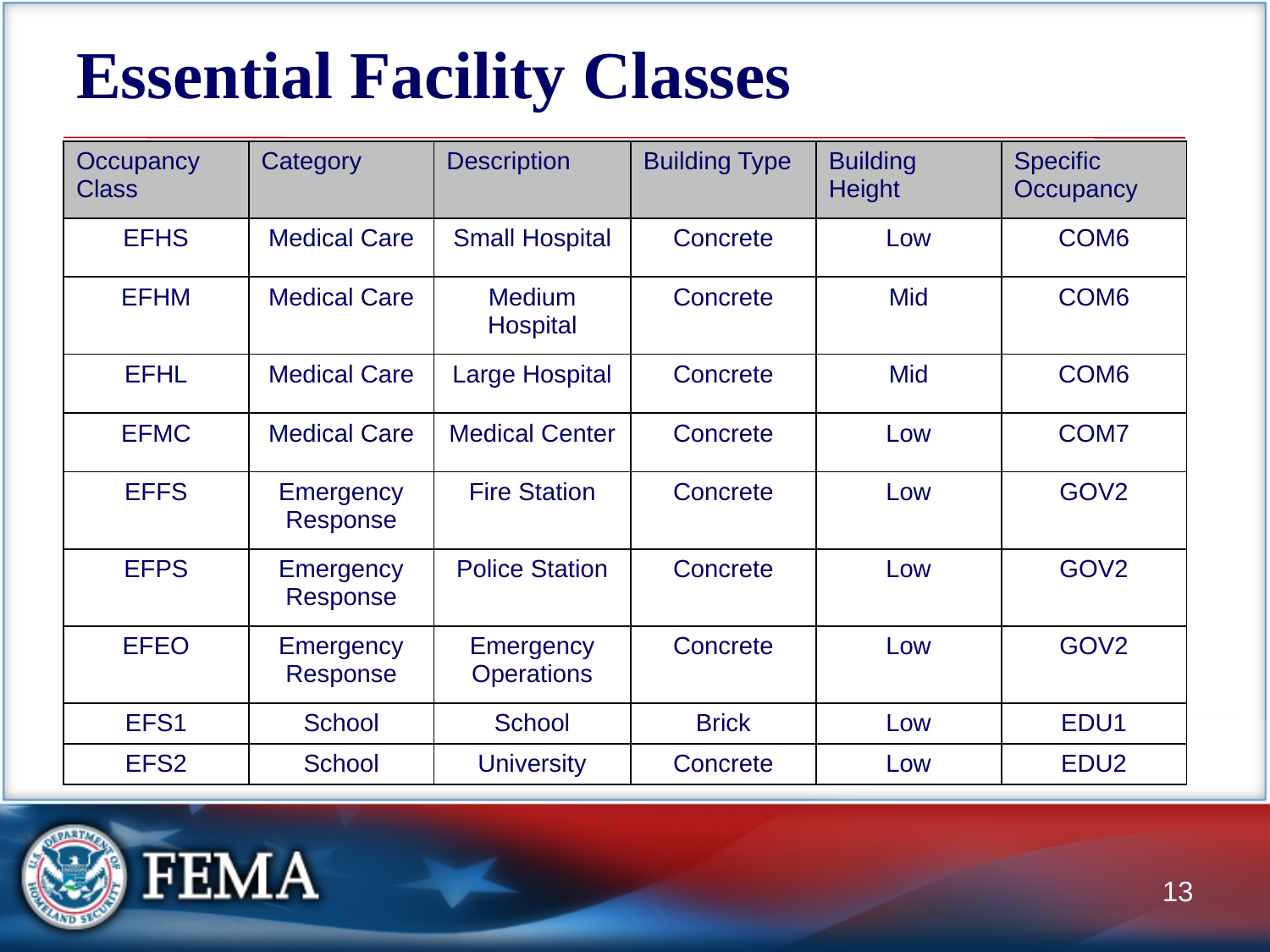

# Essential Facility Classes
| Occupancy Class | Category | Description | Building Type | Building Height | Specific Occupancy |
| --- | --- | --- | --- | --- | --- |
| EFHS | Medical Care | Small Hospital | Concrete | Low | COM6 |
| EFHM | Medical Care | Medium Hospital | Concrete | Mid | COM6 |
| EFHL | Medical Care | Large Hospital | Concrete | Mid | COM6 |
| EFMC | Medical Care | Medical Center | Concrete | Low | COM7 |
| EFFS | Emergency Response | Fire Station | Concrete | Low | GOV2 |
| EFPS | Emergency Response | Police Station | Concrete | Low | GOV2 |
| EFEO | Emergency Response | Emergency Operations | Concrete | Low | GOV2 |
| EFS1 | School | School | Brick | Low | EDU1 |
| EFS2 | School | University | Concrete | Low | EDU2 |
13